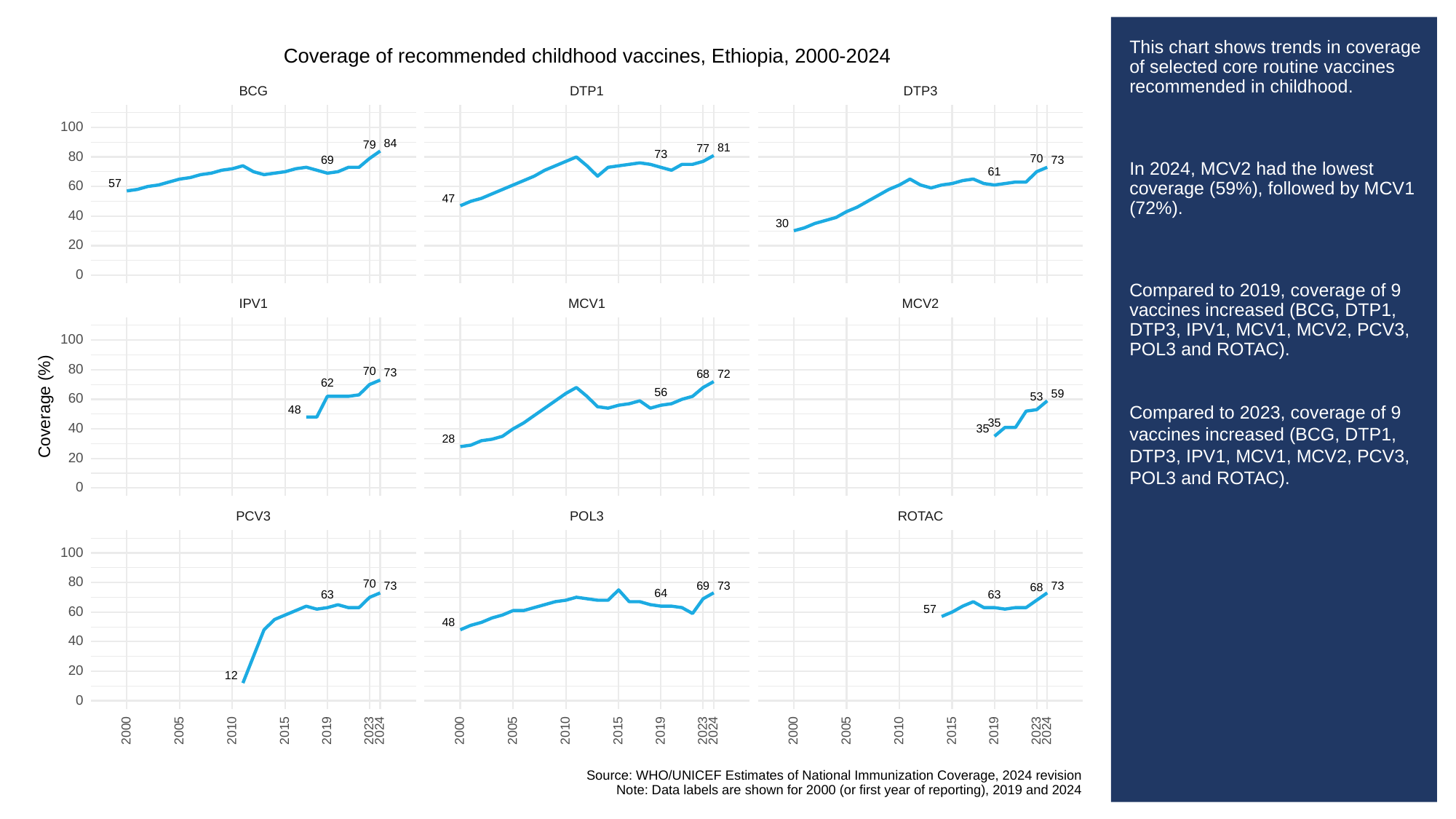

# This chart shows trends in coverage of selected core routine vaccines recommended in childhood.

In 2024, MCV2 had the lowest coverage (59%), followed by MCV1 (72%).

Compared to 2019, coverage of 9 vaccines increased (BCG, DTP1, DTP3, IPV1, MCV1, MCV2, PCV3, POL3 and ROTAC).

Compared to 2023, coverage of 9 vaccines increased (BCG, DTP1, DTP3, IPV1, MCV1, MCV2, PCV3, POL3 and ROTAC).

Coverage of recommended childhood vaccines, Ethiopia, 2000-2024
BCG
DTP3
DTP1

100

84
79

81
77
73

80
70

73
69

61

57
60

47

40

30

20

0

MCV1
MCV2
IPV1

100

80
70
73

68
72
62

56
59
53
60
Coverage (%)

48

35
40
35

28

20

0

POL3
PCV3
ROTAC

100

80
70
73
73
73
69

68
64

63
63

57
60

48

40

20

12

0

2023
2023
2023
2000
2005
2010
2015
2019
2024
2000
2005
2010
2015
2019
2024
2000
2005
2010
2015
2019
2024
Source: WHO/UNICEF Estimates of National Immunization Coverage, 2024 revision
Note: Data labels are shown for 2000 (or first year of reporting), 2019 and 2024